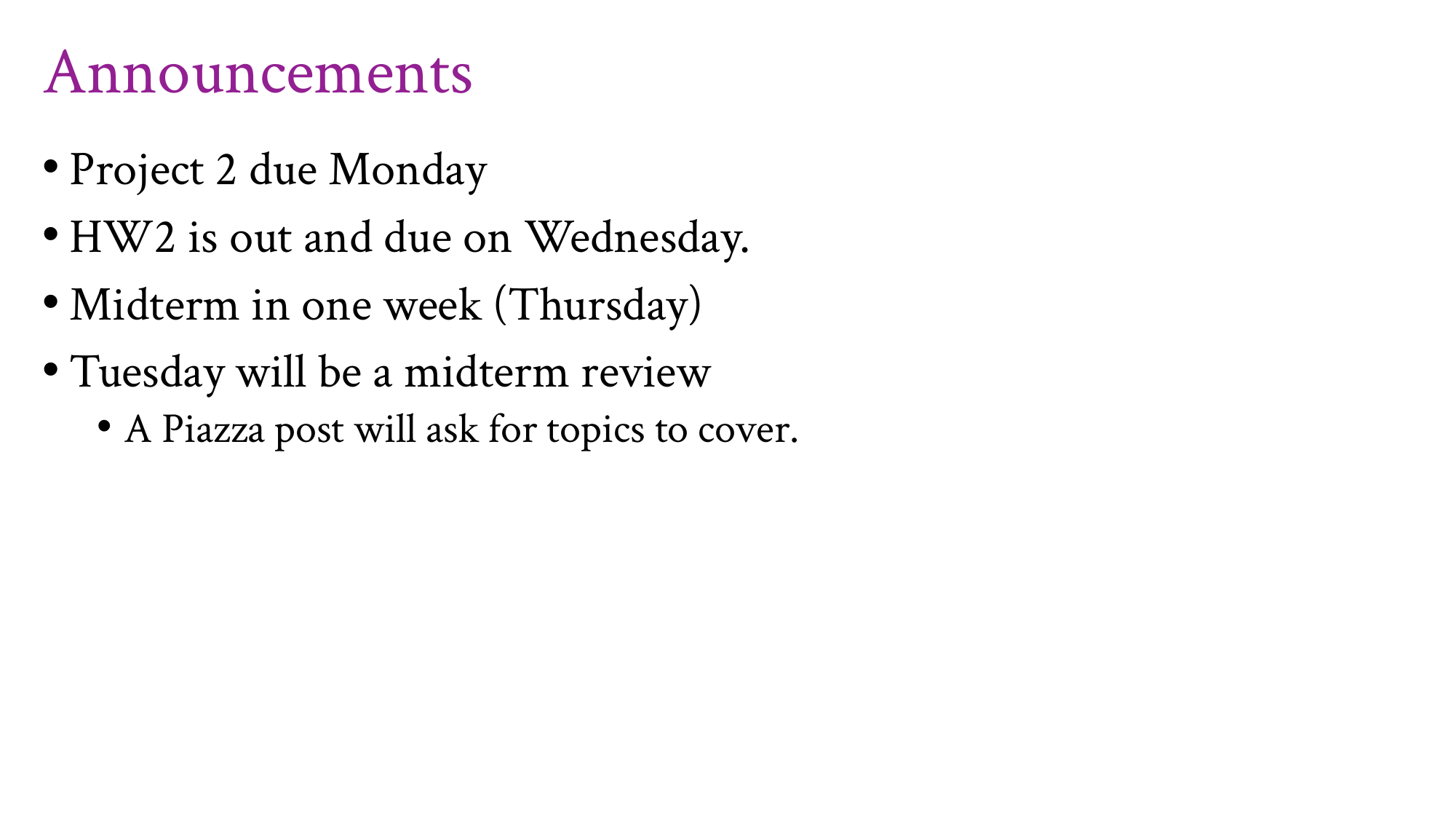

# Announcements
Project 2 due Monday
HW2 is out and due on Wednesday.
Midterm in one week (Thursday)
Tuesday will be a midterm review
A Piazza post will ask for topics to cover.